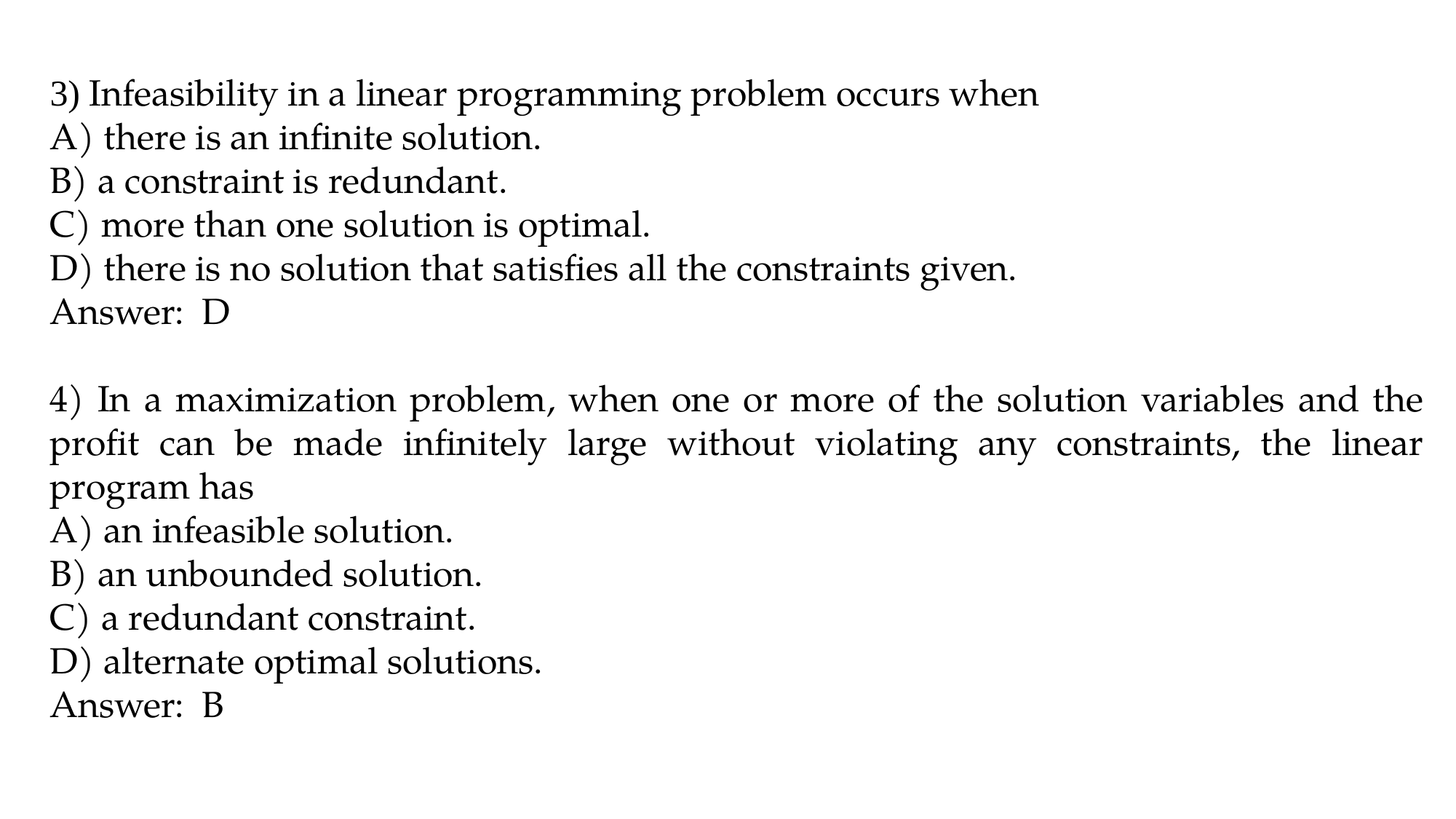

3) Infeasibility in a linear programming problem occurs when
A) there is an infinite solution.
B) a constraint is redundant.
C) more than one solution is optimal.
D) there is no solution that satisfies all the constraints given.
Answer:  D

4) In a maximization problem, when one or more of the solution variables and the profit can be made infinitely large without violating any constraints, the linear program has
A) an infeasible solution.
B) an unbounded solution.
C) a redundant constraint.
D) alternate optimal solutions.
Answer:  B